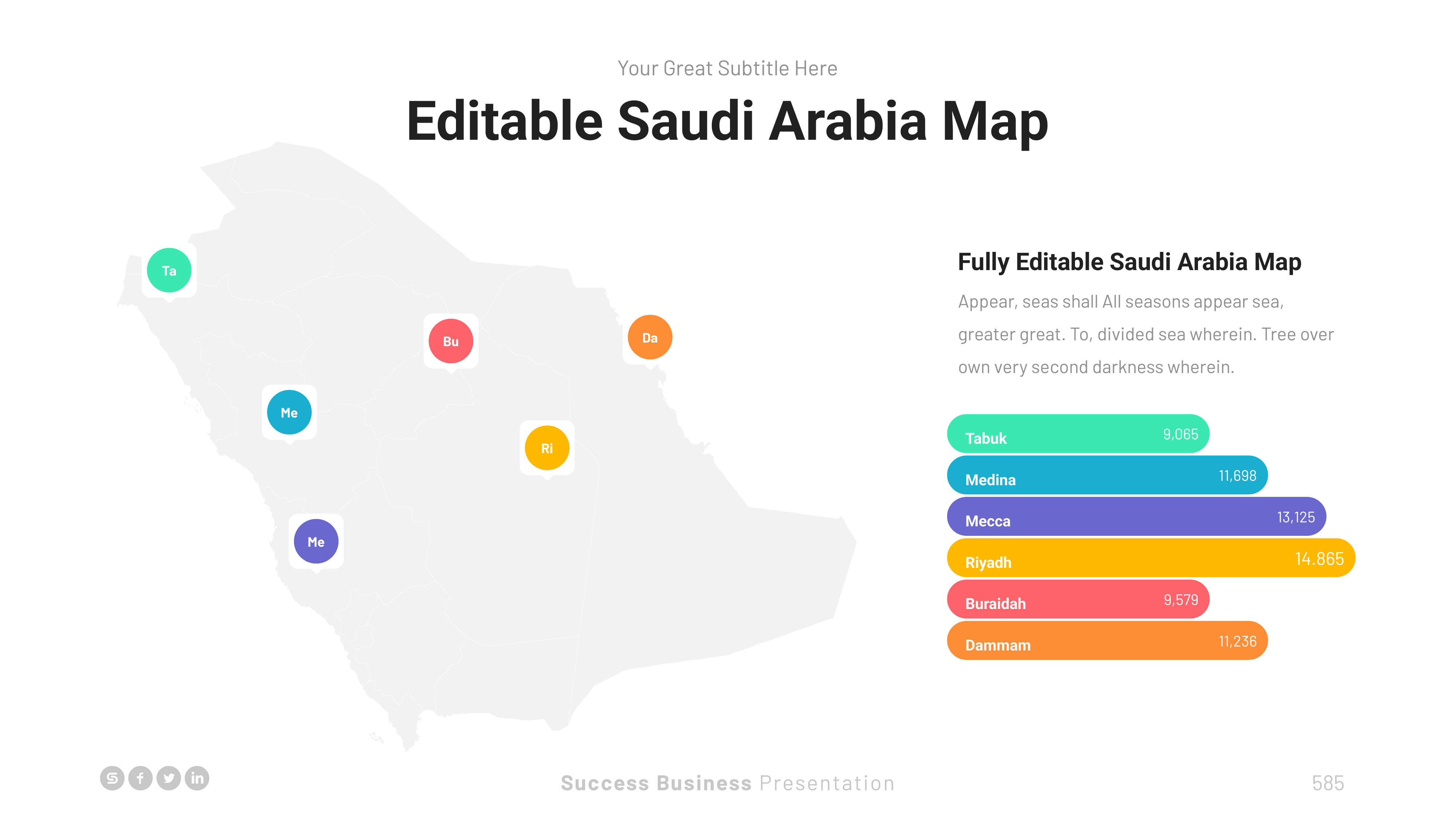

Your Great Subtitle Here
Editable Saudi Arabia Map

Fully Editable Saudi Arabia Map
Appear, seas shall All seasons appear sea, greater great. To, divided sea wherein. Tree over own very second darkness wherein.

Ta

Da

Bu

Me
9,065
Tabuk

Ri
11,698
Medina
13,125
Mecca

Me
14.865
Riyadh
9,579
Buraidah
11,236
Dammam